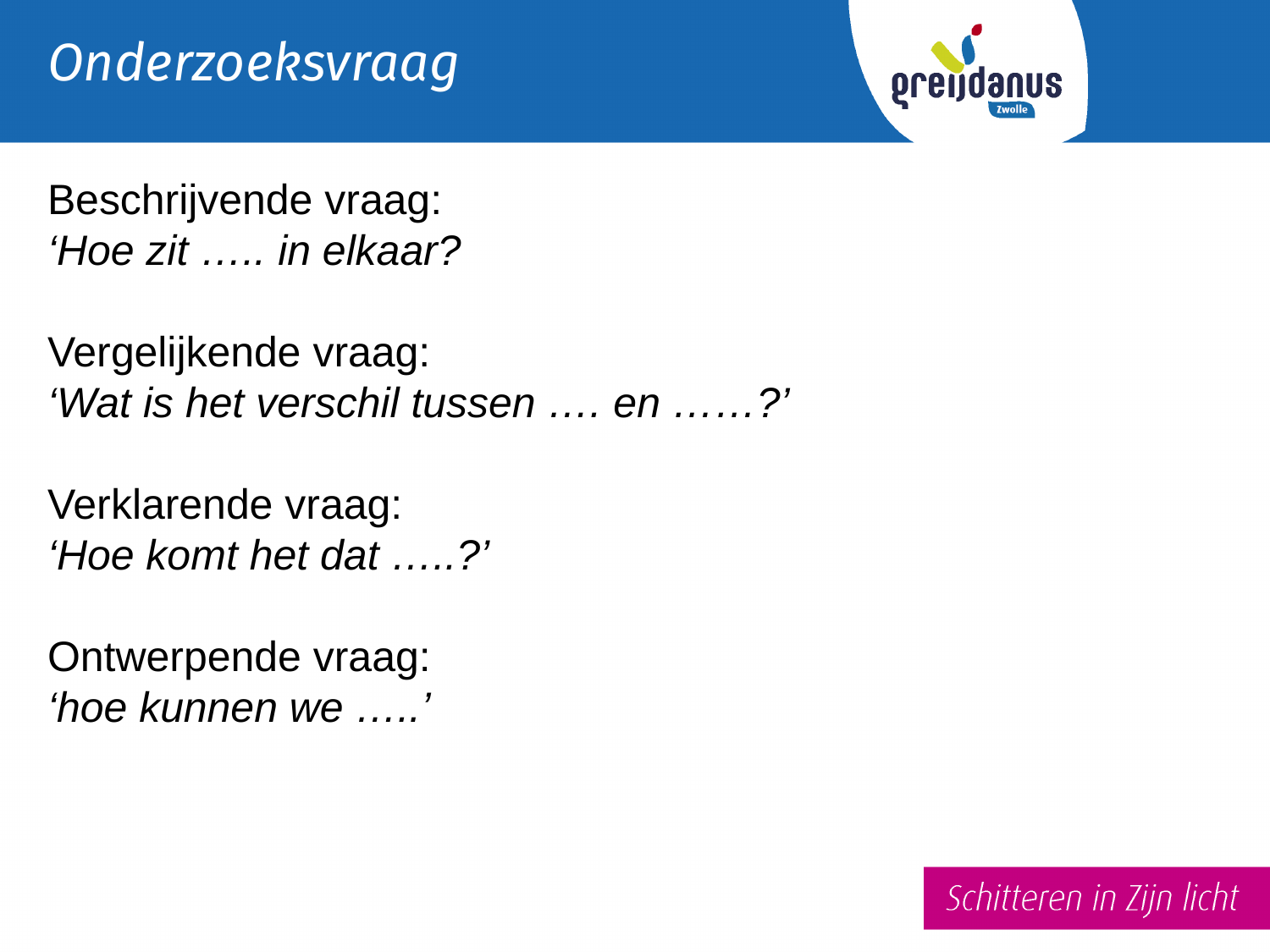

# Onderzoeksvraag
Beschrijvende vraag:
‘Hoe zit ….. in elkaar?

Vergelijkende vraag:
‘Wat is het verschil tussen …. en ……?’

Verklarende vraag:
‘Hoe komt het dat …..?’

Ontwerpende vraag:
‘hoe kunnen we …..’